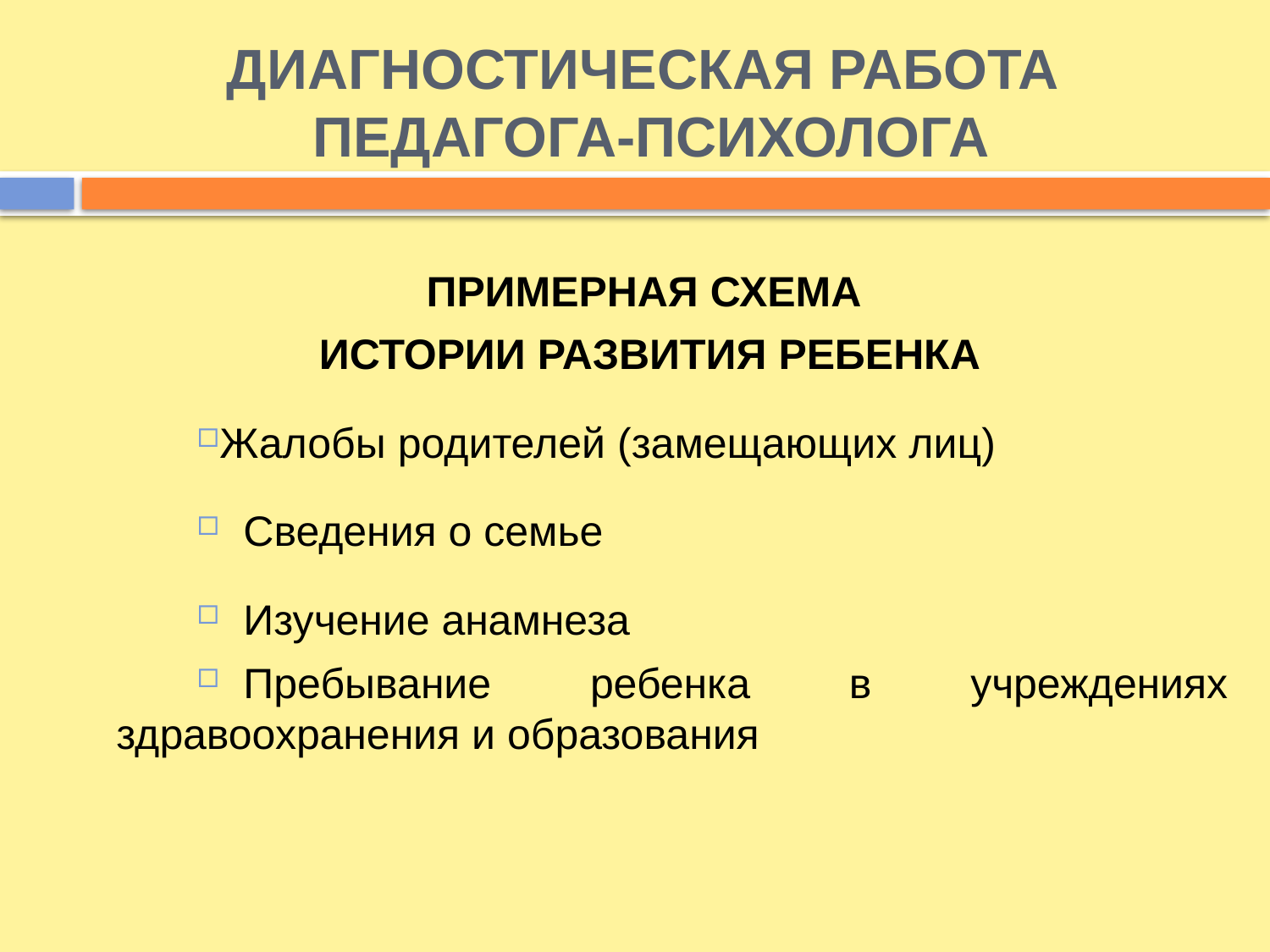

# ДИАГНОСТИЧЕСКАЯ РАБОТА ПЕДАГОГА-ПСИХОЛОГА
ПРИМЕРНАЯ СХЕМА
ИСТОРИИ РАЗВИТИЯ РЕБЕНКА
Жалобы родителей (замещающих лиц)
	Сведения о семье
	Изучение анамнеза
	Пребывание ребенка в учреждениях здравоохранения и образования